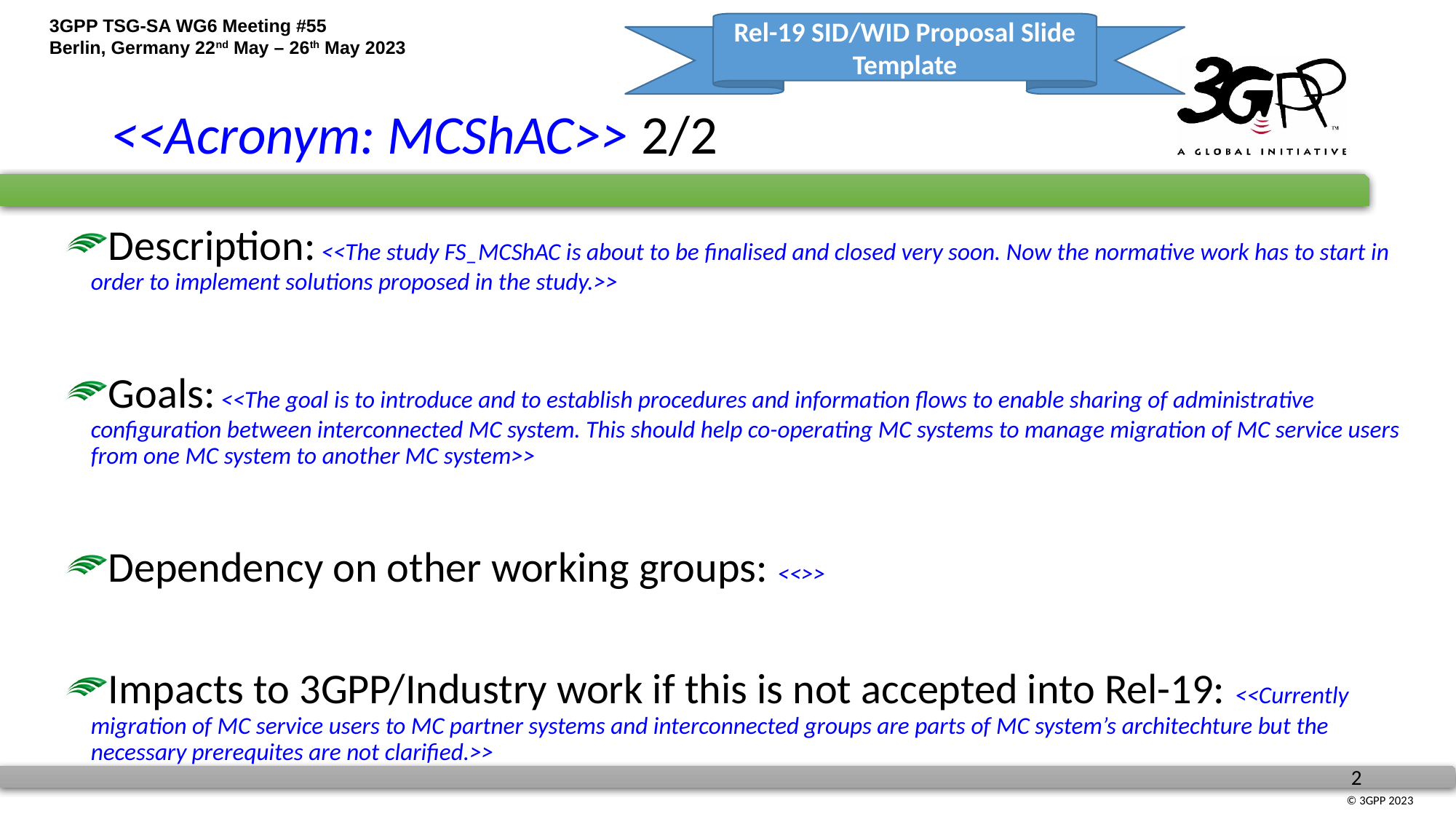

Rel-19 SID/WID Proposal Slide Template
# <<Acronym: MCShAC>> 2/2
Description: <<The study FS_MCShAC is about to be finalised and closed very soon. Now the normative work has to start in order to implement solutions proposed in the study.>>

Goals: <<The goal is to introduce and to establish procedures and information flows to enable sharing of administrative configuration between interconnected MC system. This should help co-operating MC systems to manage migration of MC service users from one MC system to another MC system>>

Dependency on other working groups: <<>>

Impacts to 3GPP/Industry work if this is not accepted into Rel-19: <<Currently migration of MC service users to MC partner systems and interconnected groups are parts of MC system’s architechture but the necessary prerequites are not clarified.>>